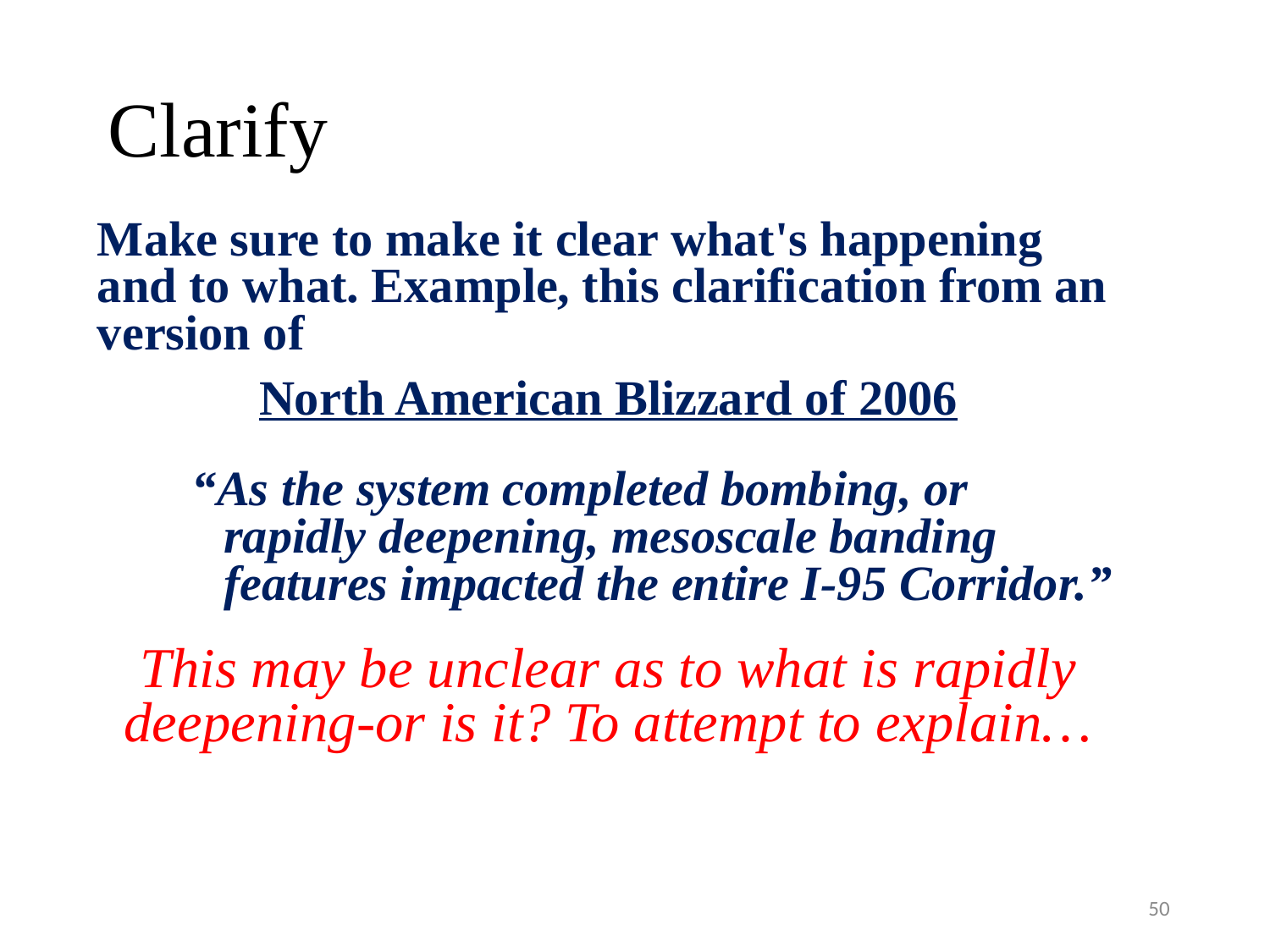

# Clarify
Make sure to make it clear what's happening and to what. Example, this clarification from an version of
North American Blizzard of 2006

“As the system completed bombing, or rapidly deepening, mesoscale banding features impacted the entire I-95 Corridor.”

	This may be unclear as to what is rapidly deepening-or is it? To attempt to explain…
50